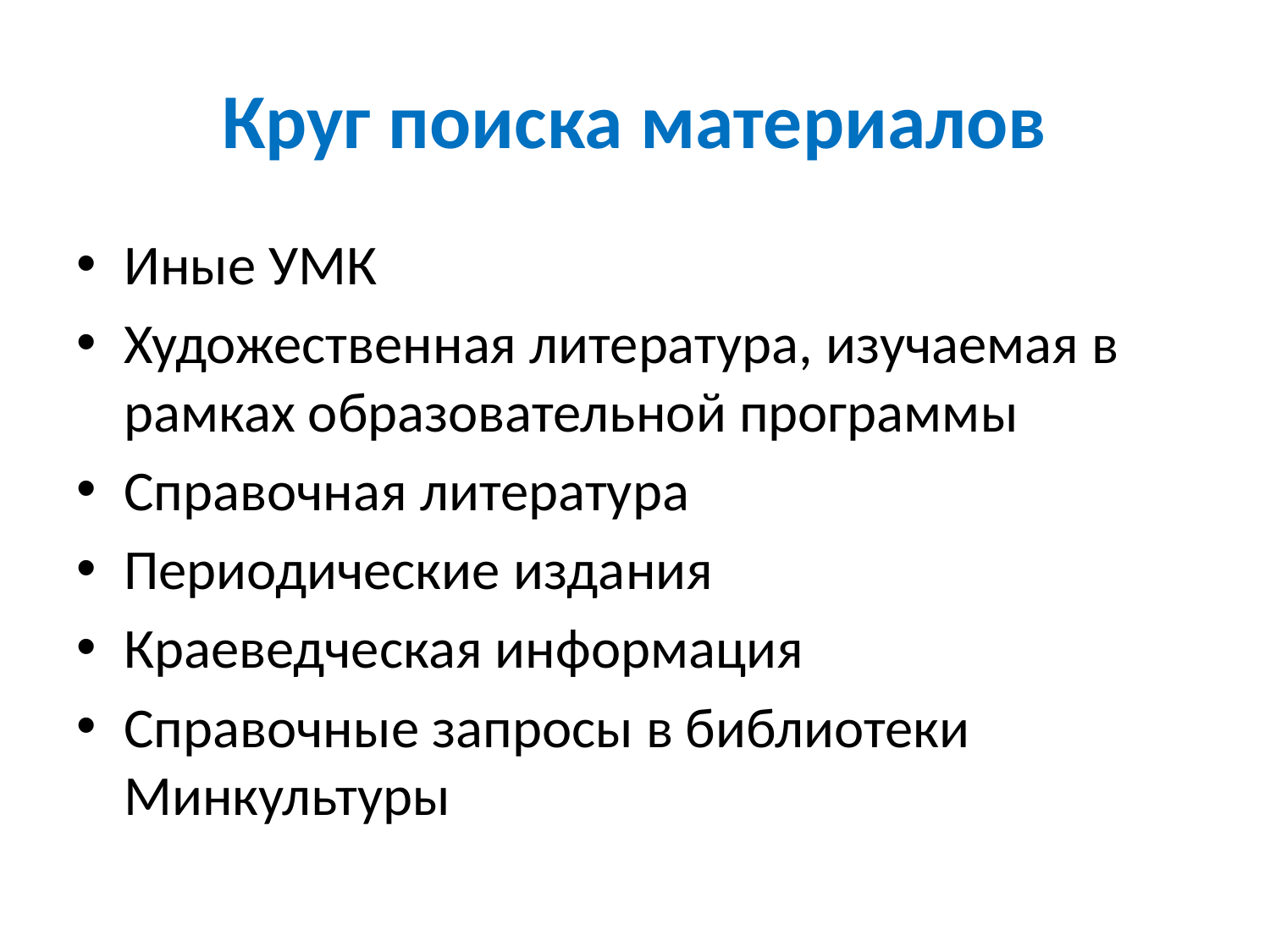

# Круг поиска материалов
Иные УМК
Художественная литература, изучаемая в рамках образовательной программы
Справочная литература
Периодические издания
Краеведческая информация
Справочные запросы в библиотеки Минкультуры